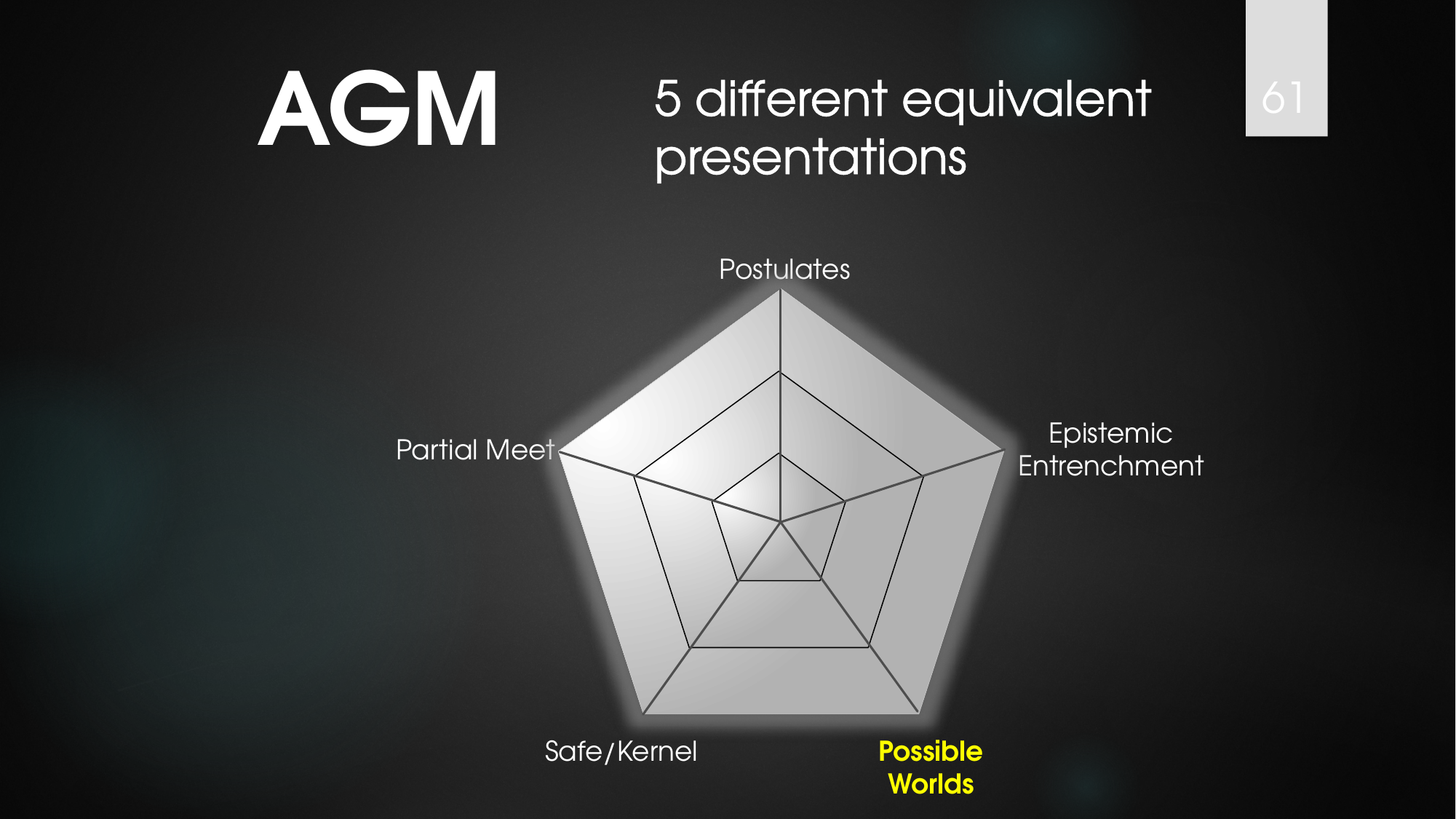

61
AGM
5 different equivalent presentations
Postulates

Epistemic
Entrenchment
Partial Meet
Safe/Kernel
Possible Worlds